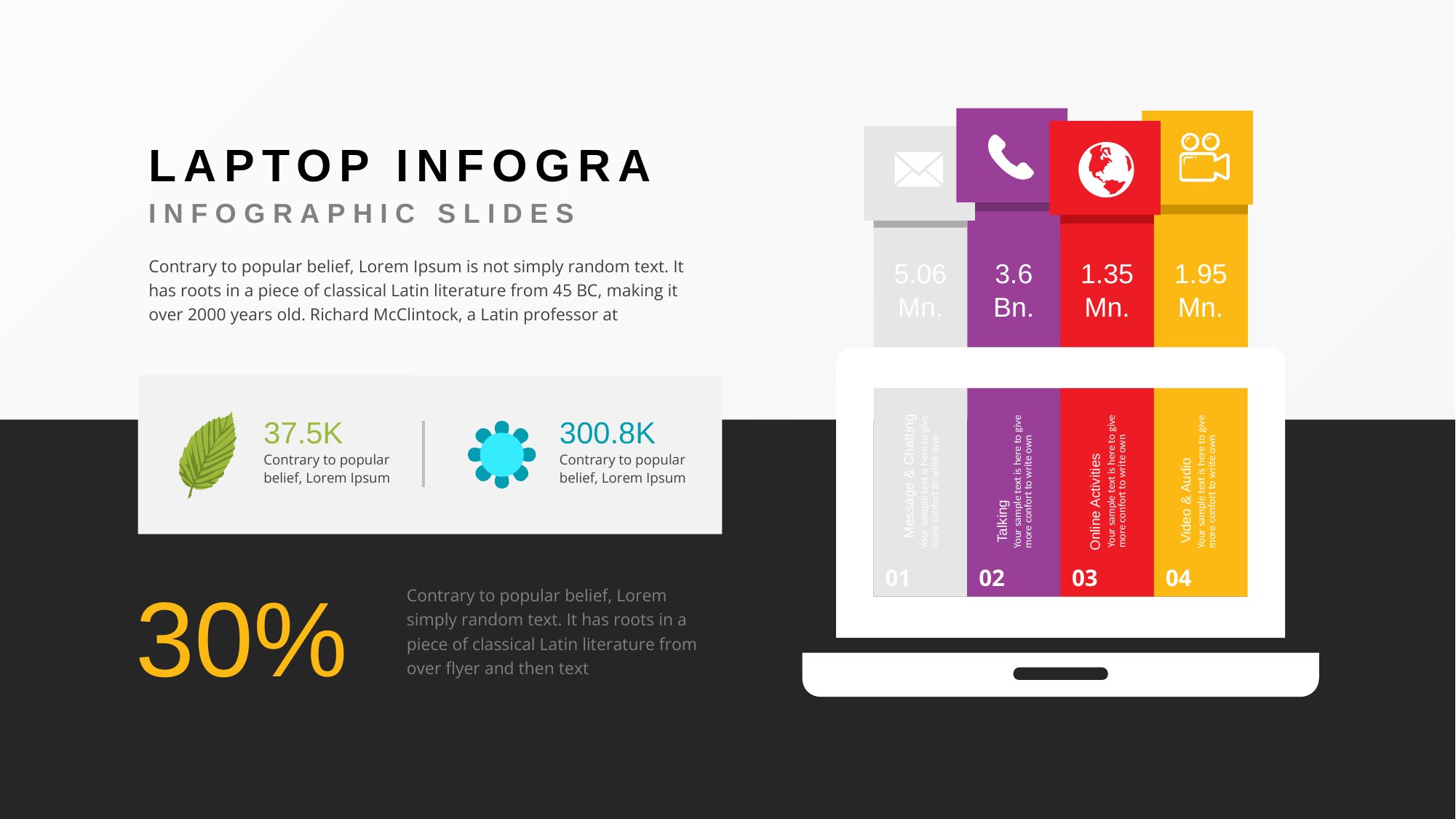

LAPTOP INFOGRA
INFOGRAPHIC SLIDES

Contrary to popular belief, Lorem Ipsum is not simply random text. It has roots in a piece of classical Latin literature from 45 BC, making it over 2000 years old. Richard McClintock, a Latin professor at
5.06
Mn.
3.6
Bn.
1.35
Mn.
1.95
Mn.

37.5K
Contrary to popular belief, Lorem Ipsum
300.8K
Contrary to popular belief, Lorem Ipsum

Message & Chatting
Your sample text is here to give more confort to write own
Talking
Your sample text is here to give more confort to write own
Online Activities
Your sample text is here to give more confort to write own
Video & Audio
Your sample text is here to give more confort to write own
01
02
03
04
30%
Contrary to popular belief, Lorem simply random text. It has roots in a piece of classical Latin literature from over flyer and then text